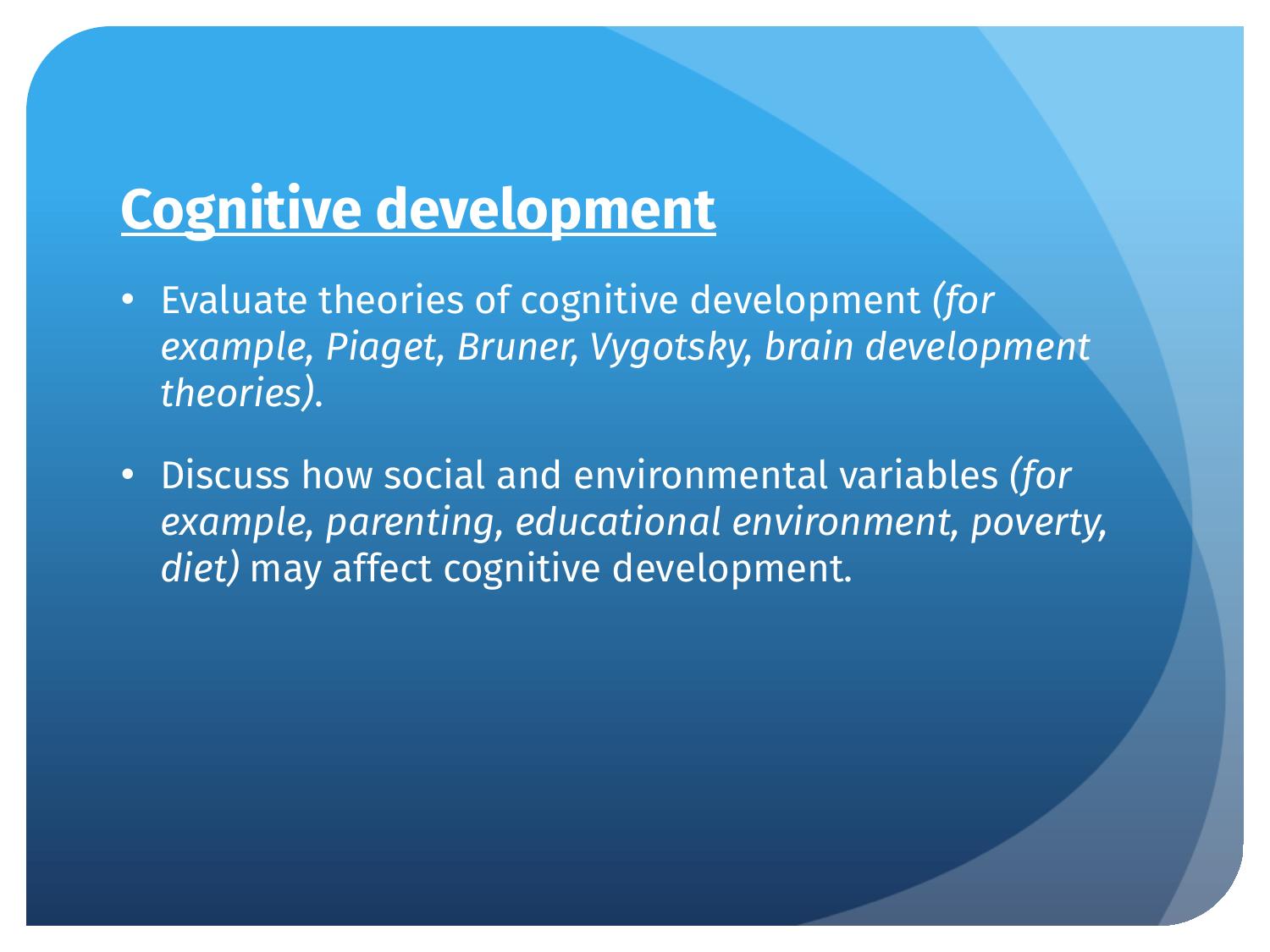

Cognitive development
Evaluate theories of cognitive development (for example, Piaget, Bruner, Vygotsky, brain development theories).
Discuss how social and environmental variables (for example, parenting, educational environment, poverty, diet) may affect cognitive development.